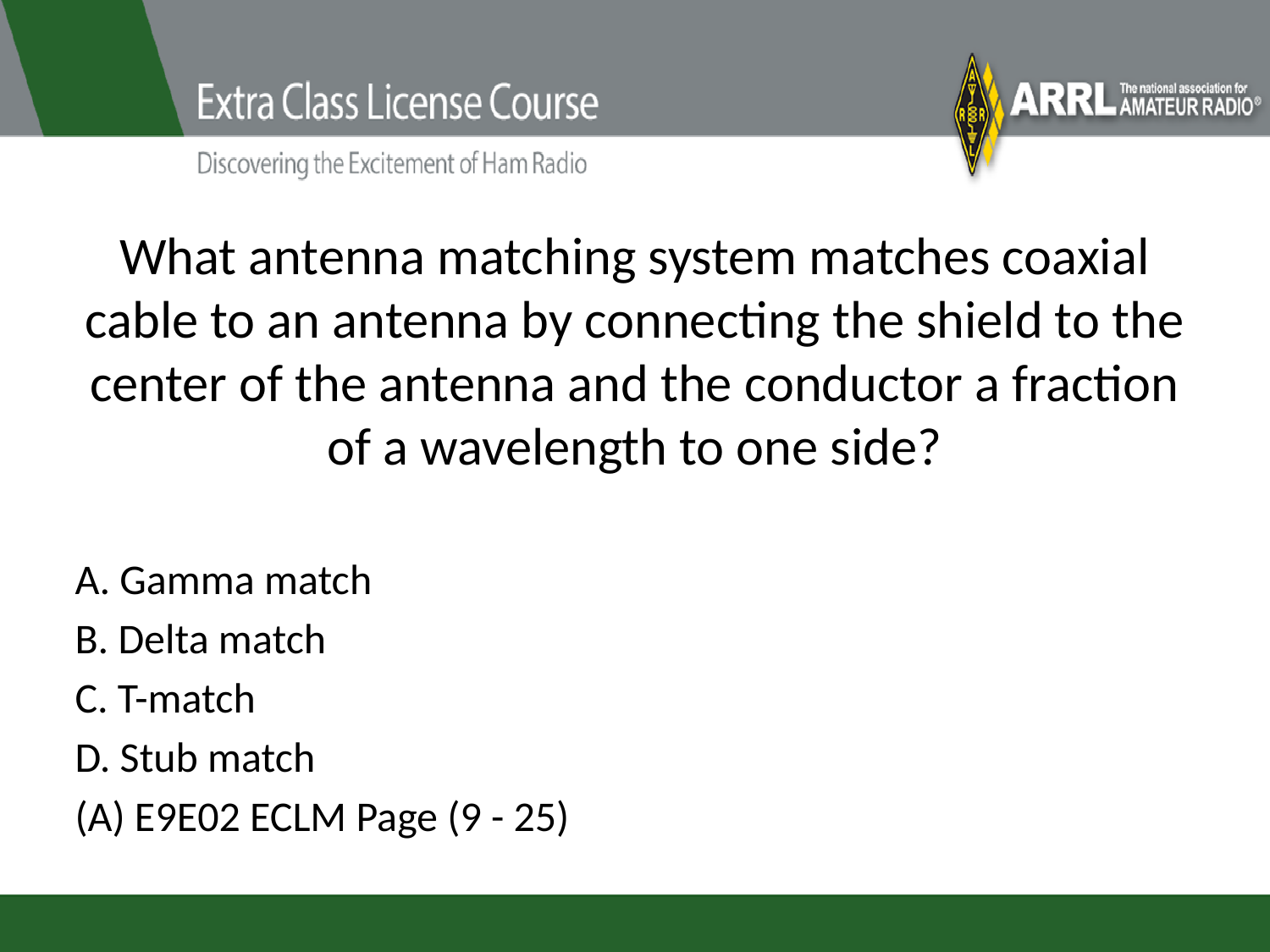

# What antenna matching system matches coaxial cable to an antenna by connecting the shield to the center of the antenna and the conductor a fraction of a wavelength to one side?
A. Gamma match
B. Delta match
C. T-match
D. Stub match
(A) E9E02 ECLM Page (9 - 25)